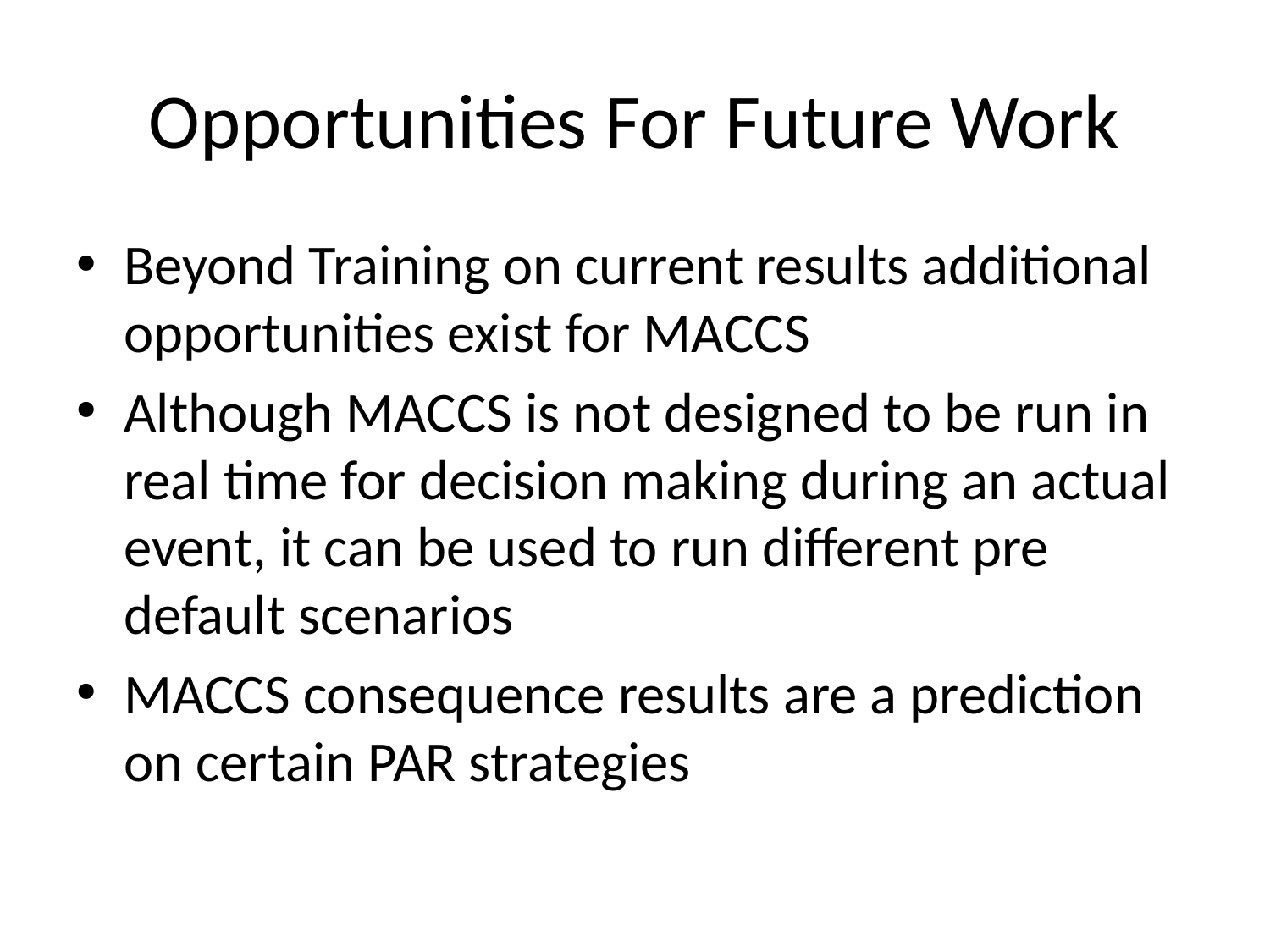

# Opportunities For Future Work
Beyond Training on current results additional opportunities exist for MACCS
Although MACCS is not designed to be run in real time for decision making during an actual event, it can be used to run different pre default scenarios
MACCS consequence results are a prediction on certain PAR strategies